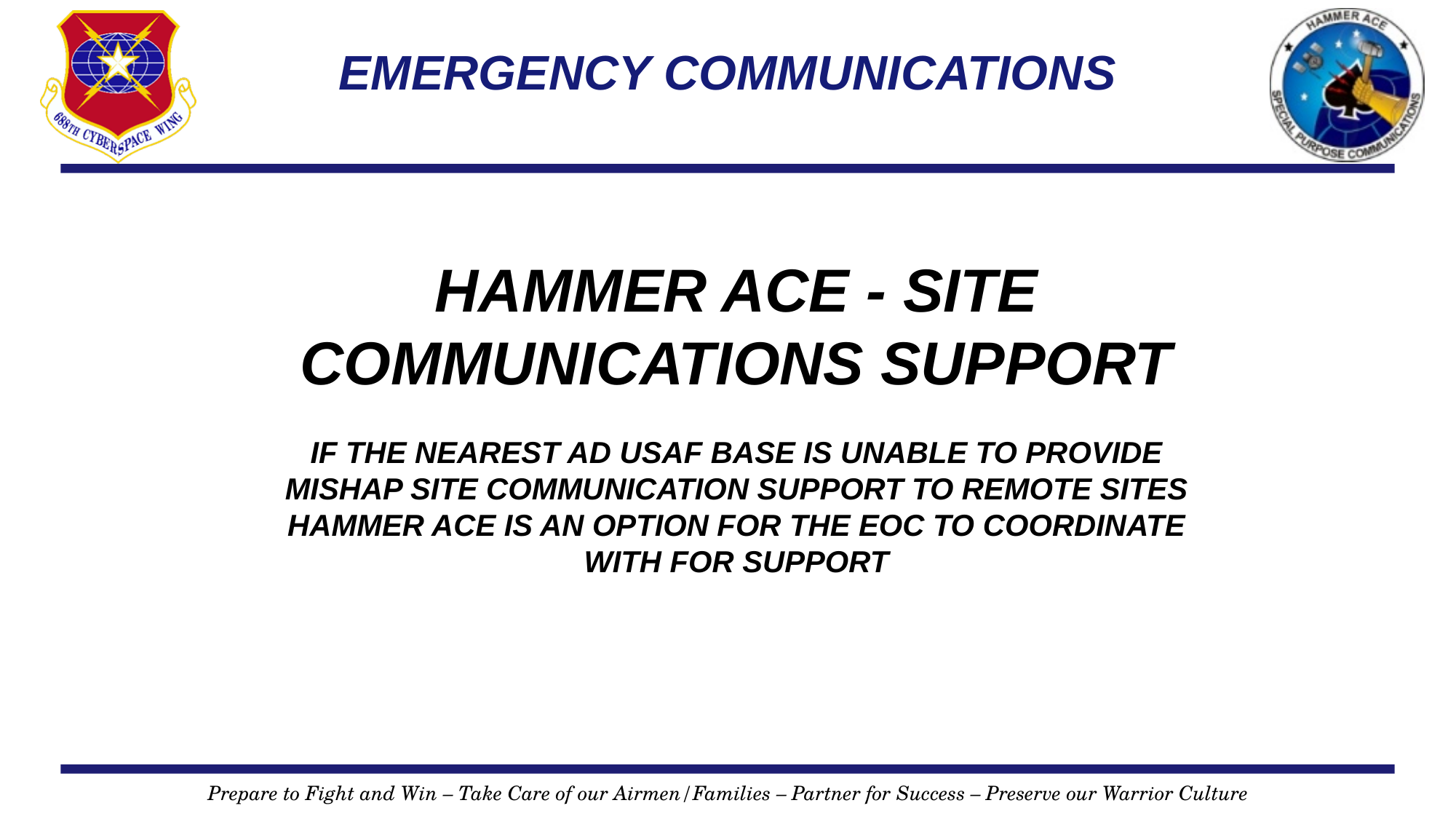

emergency COMMUNICATIONS
# HammeR Ace - Site Communications Support If the nearest AD USAF Base is unable to provide mishap site communication support to remote sites Hammer ace is an option for the eoc to coordinate with for support